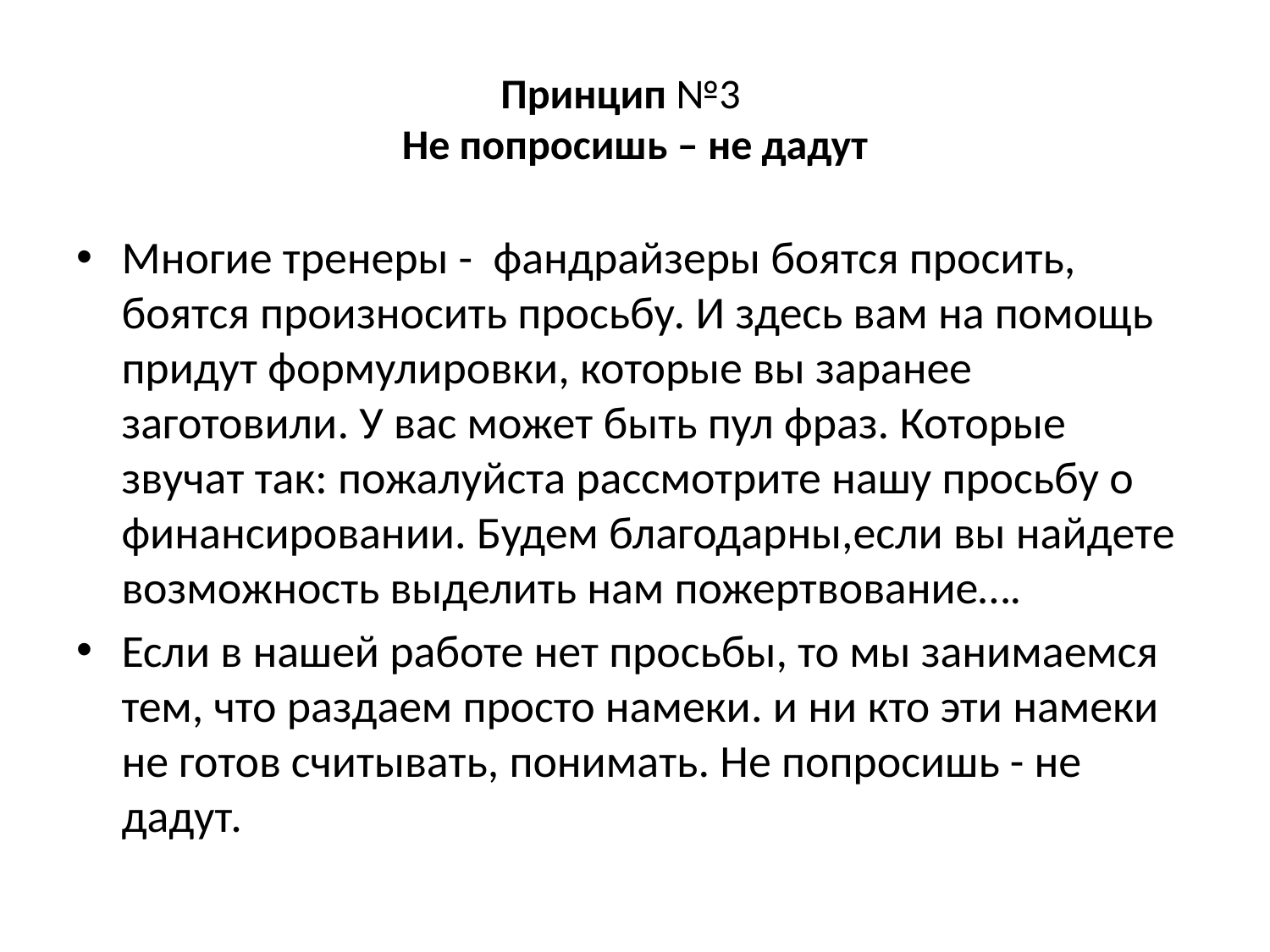

# Принцип №3 Не попросишь – не дадут
Многие тренеры -  фандрайзеры боятся просить, боятся произносить просьбу. И здесь вам на помощь придут формулировки, которые вы заранее заготовили. У вас может быть пул фраз. Которые звучат так: пожалуйста рассмотрите нашу просьбу о финансировании. Будем благодарны,если вы найдете возможность выделить нам пожертвование….
Если в нашей работе нет просьбы, то мы занимаемся тем, что раздаем просто намеки. и ни кто эти намеки не готов считывать, понимать. Не попросишь - не дадут.